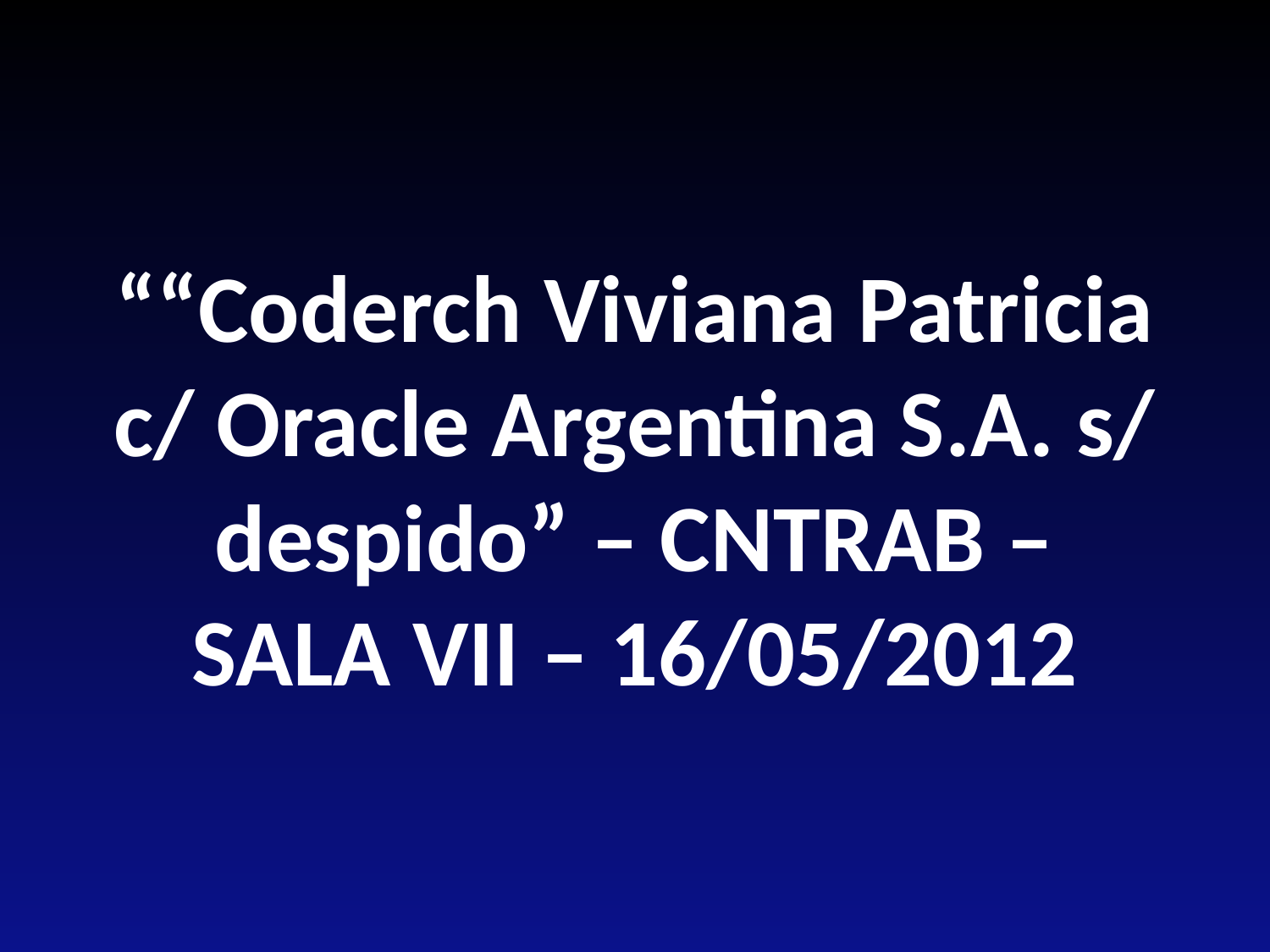

# ““Coderch Viviana Patricia c/ Oracle Argentina S.A. s/ despido” – CNTRAB – SALA VII – 16/05/2012